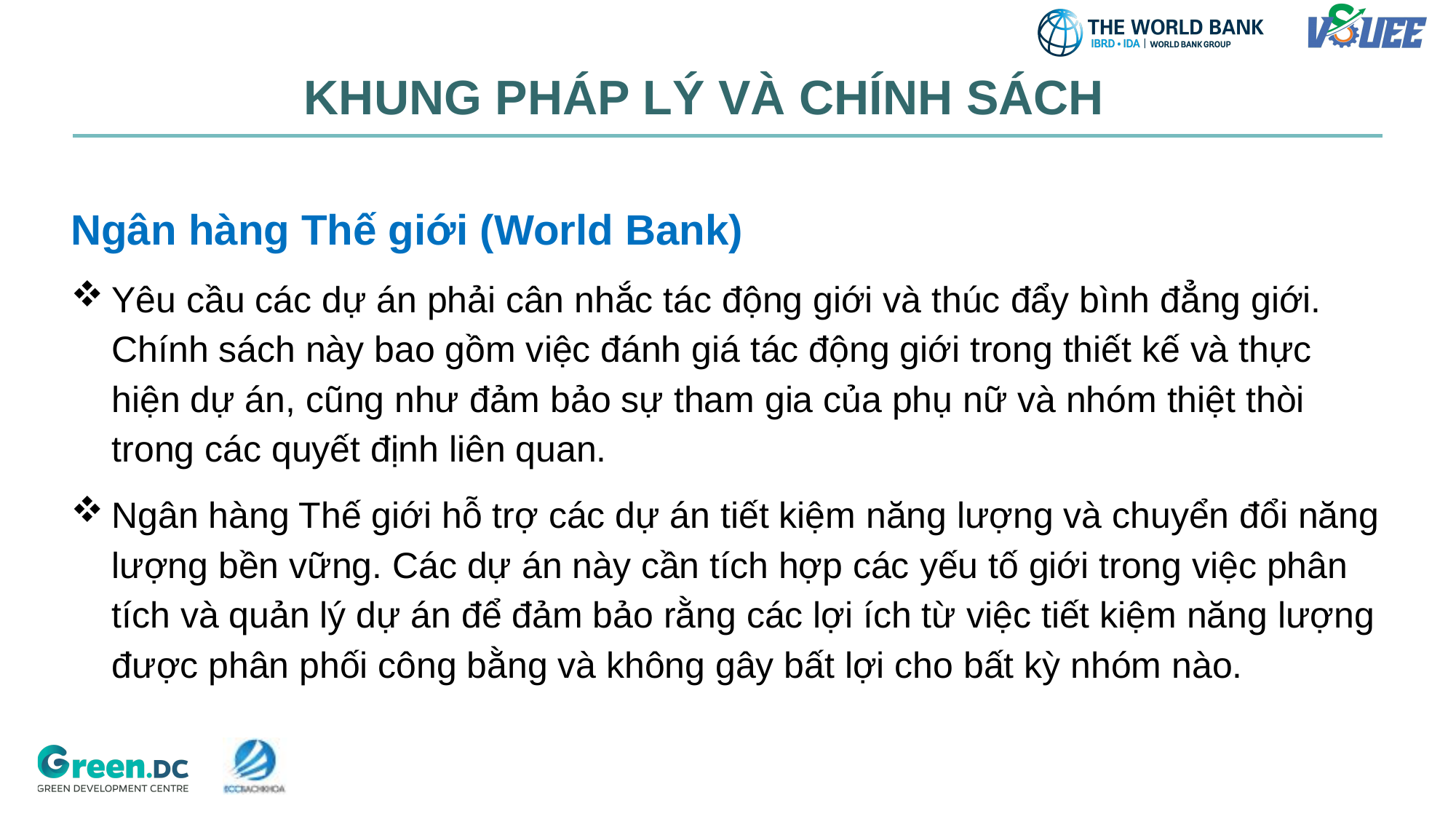

KHUNG PHÁP LÝ VÀ CHÍNH SÁCH
Ngân hàng Thế giới (World Bank)
Yêu cầu các dự án phải cân nhắc tác động giới và thúc đẩy bình đẳng giới. Chính sách này bao gồm việc đánh giá tác động giới trong thiết kế và thực hiện dự án, cũng như đảm bảo sự tham gia của phụ nữ và nhóm thiệt thòi trong các quyết định liên quan.
Ngân hàng Thế giới hỗ trợ các dự án tiết kiệm năng lượng và chuyển đổi năng lượng bền vững. Các dự án này cần tích hợp các yếu tố giới trong việc phân tích và quản lý dự án để đảm bảo rằng các lợi ích từ việc tiết kiệm năng lượng được phân phối công bằng và không gây bất lợi cho bất kỳ nhóm nào.